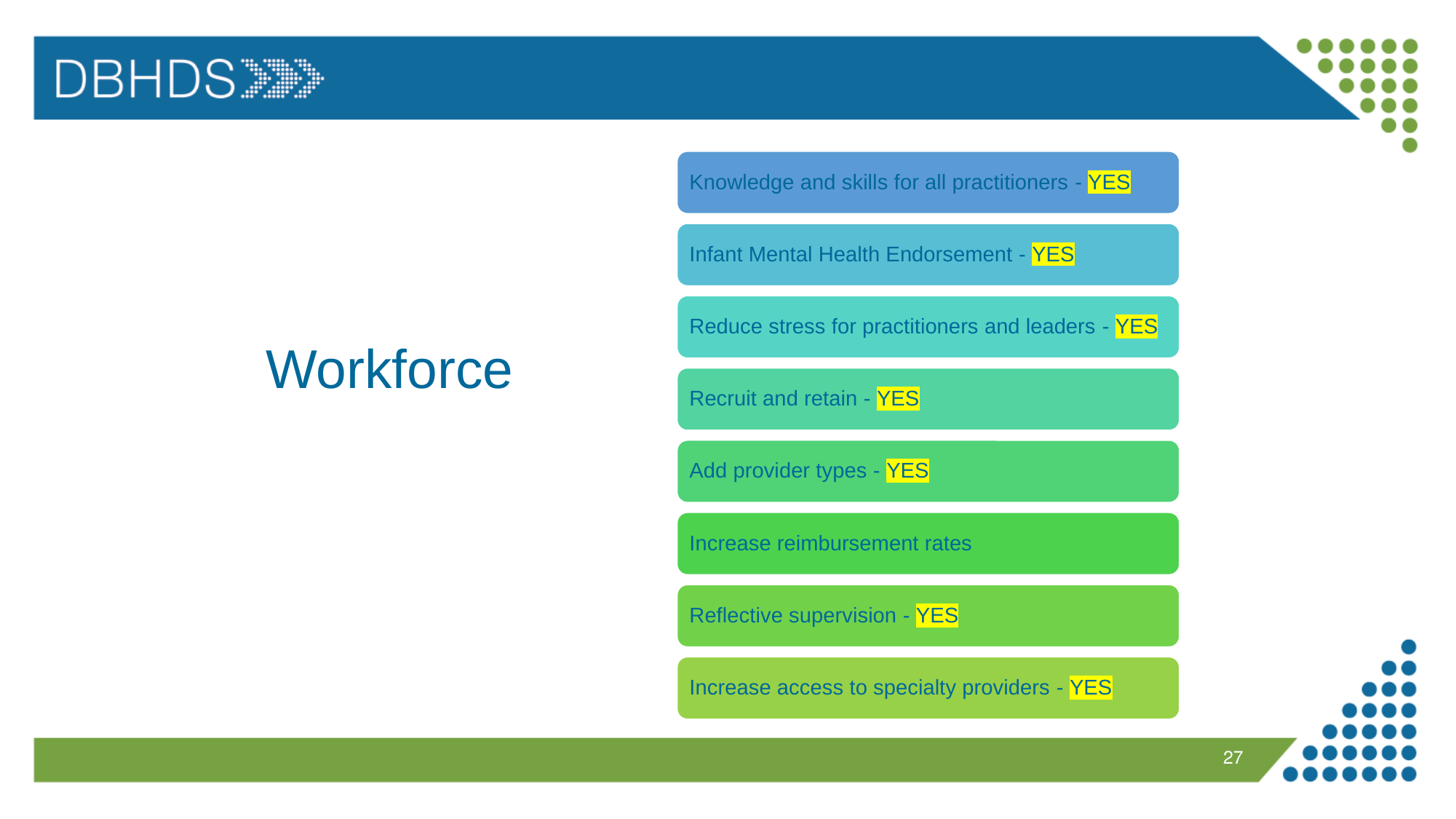

Knowledge and skills for all practitioners - YES
Infant Mental Health Endorsement - YES
Reduce stress for practitioners and leaders - YES
Recruit and retain - YES
Add provider types - YES
Increase reimbursement rates
Reflective supervision - YES
Increase access to specialty providers - YES
December 10, 2025
# Workforce
27
FFY 2024 SPP/APR VICC Presentation